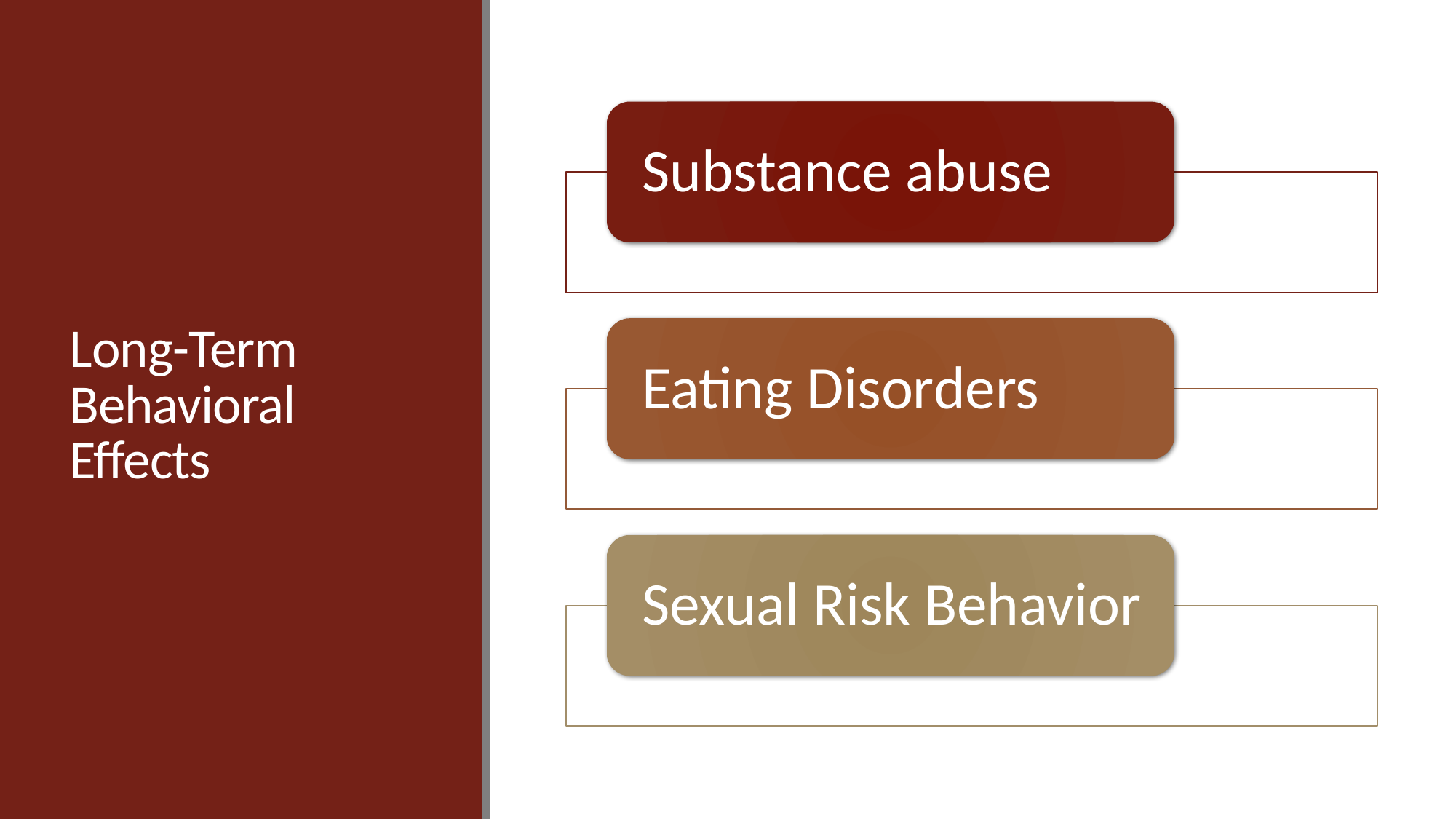

# Long-Term Behavioral Effects
Substance abuse
Eating Disorders
Sexual Risk Behavior